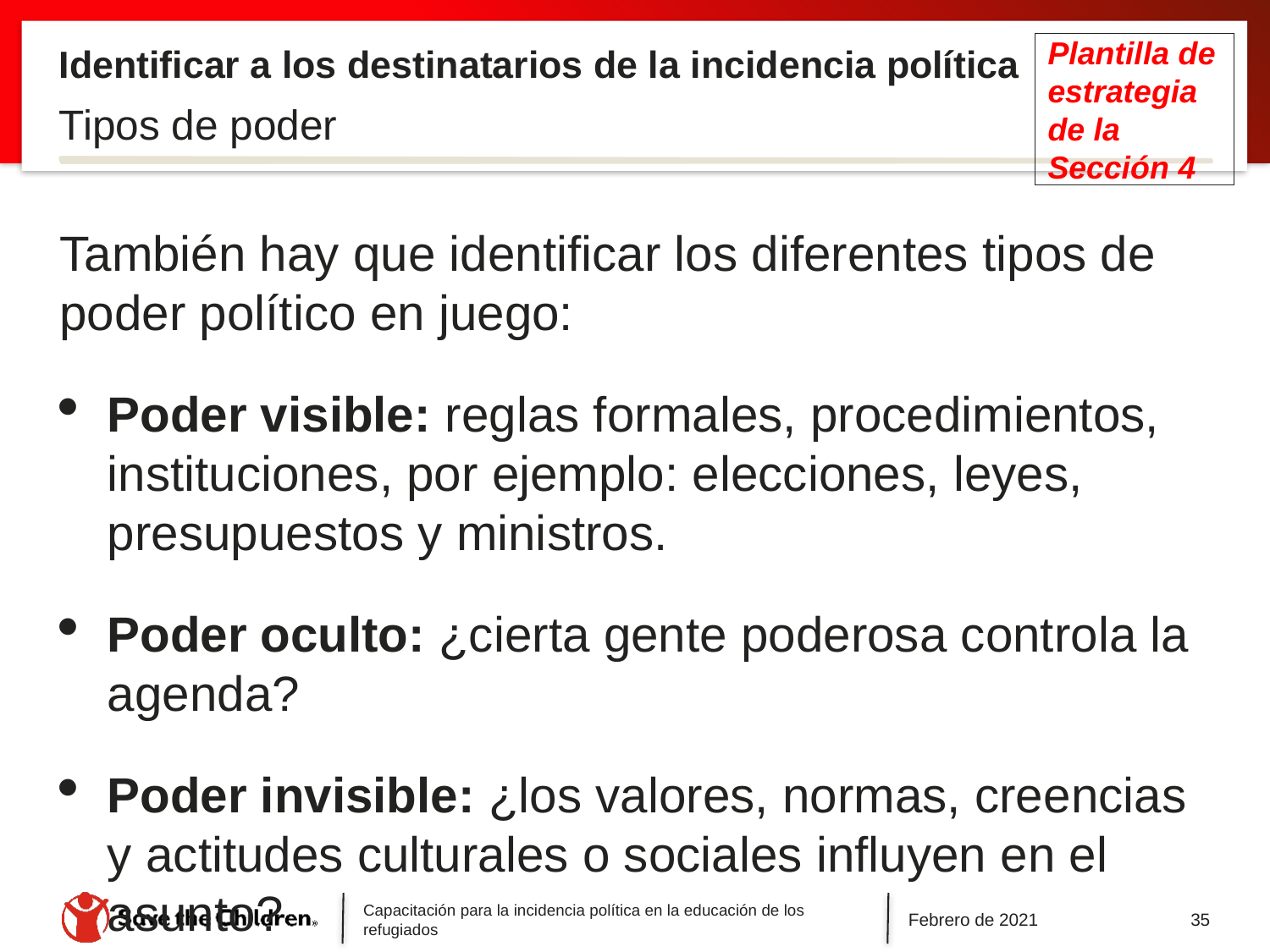

# Identificar a los destinatarios de la incidencia política
Plantilla de estrategia de la Sección 4
Tipos de poder
También hay que identificar los diferentes tipos de poder político en juego:
Poder visible: reglas formales, procedimientos, instituciones, por ejemplo: elecciones, leyes, presupuestos y ministros.
Poder oculto: ¿cierta gente poderosa controla la agenda?
Poder invisible: ¿los valores, normas, creencias y actitudes culturales o sociales influyen en el asunto?

Capacitación para la incidencia política en la educación de los refugiados
Febrero de 2021
35